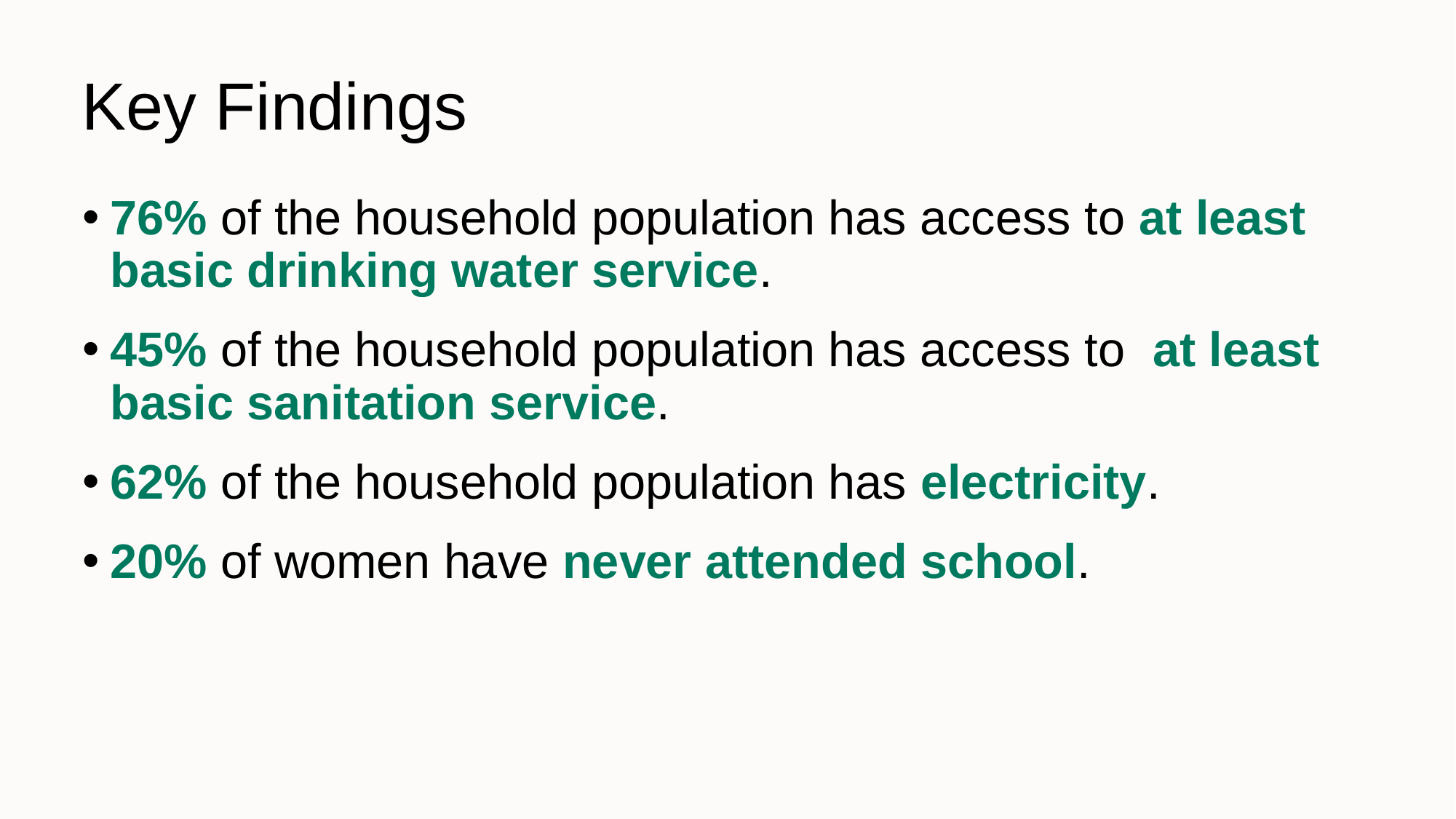

# Key Findings
76% of the household population has access to at least basic drinking water service.
45% of the household population has access to  at least basic sanitation service.
62% of the household population has electricity.
20% of women have never attended school.